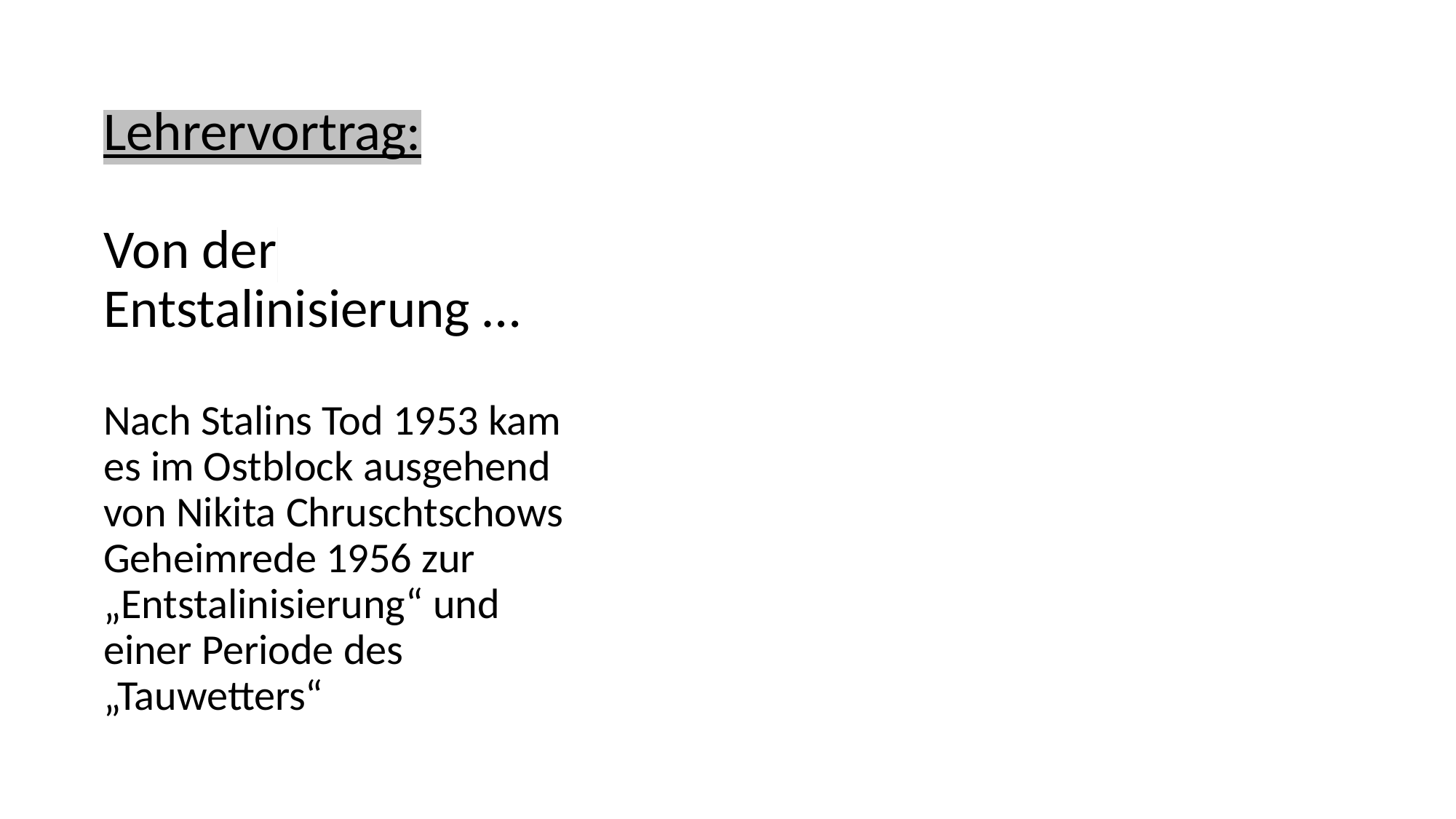

# Lehrervortrag: Von der Entstalinisierung … Nach Stalins Tod 1953 kam es im Ostblock ausgehend von Nikita Chruschtschows Geheimrede 1956 zur „Entstalinisierung“ und einer Periode des „Tauwetters“